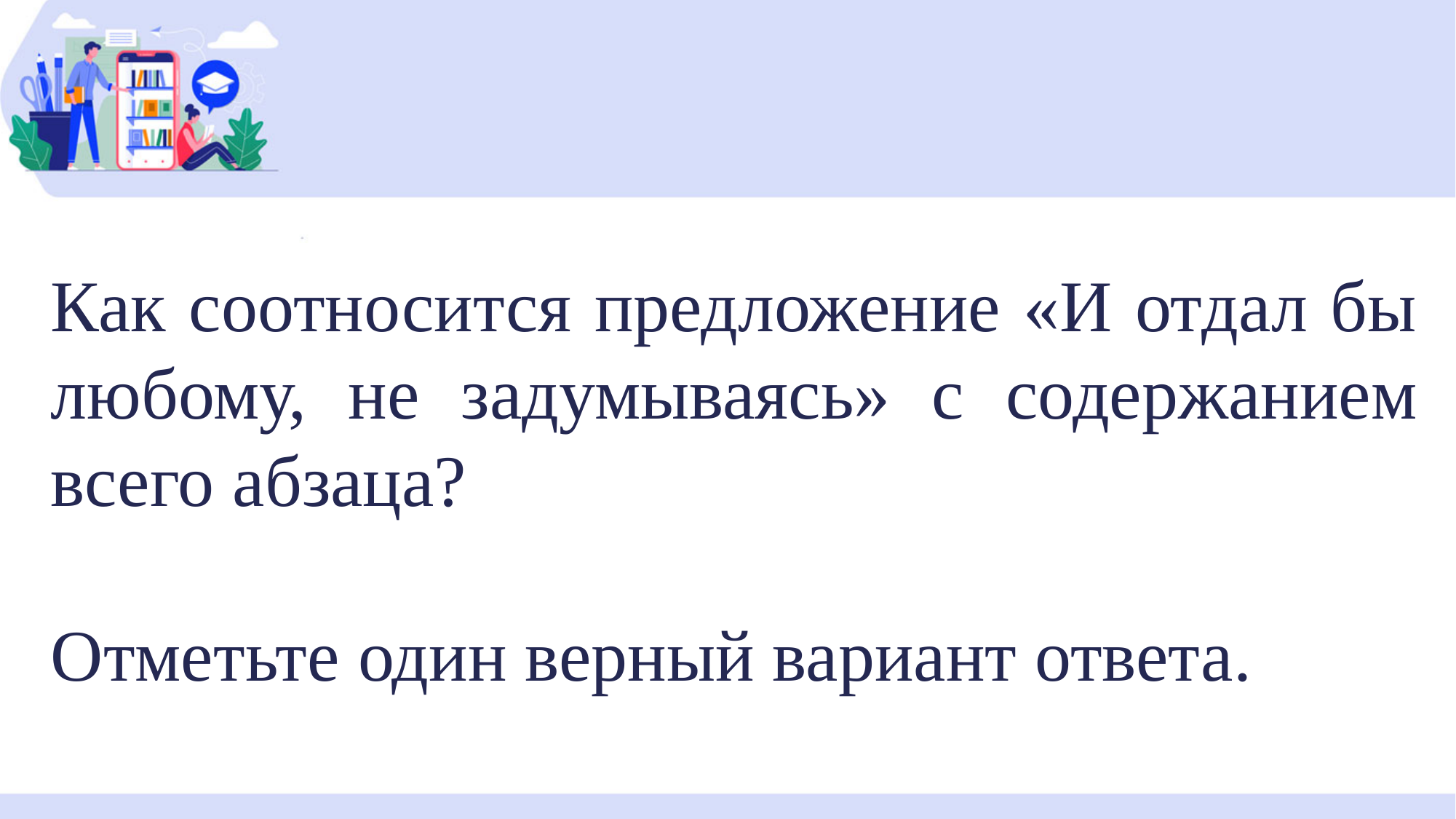

Как соотносится предложение «И отдал бы любому, не задумываясь» с содержанием всего абзаца?

Отметьте один верный вариант ответа.